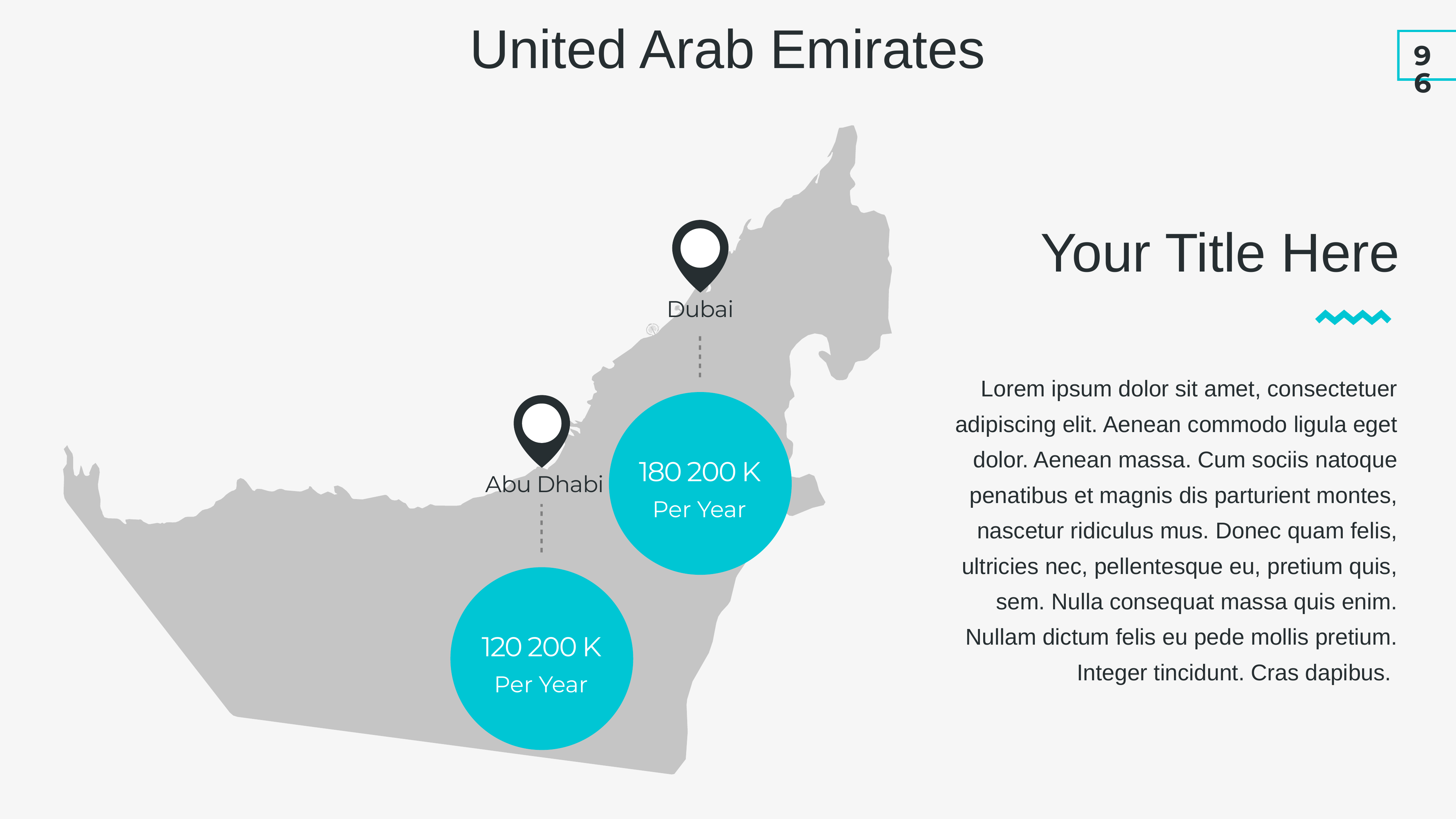

United Arab Emirates
96

Your Title Here
Dubai

Lorem ipsum dolor sit amet, consectetuer adipiscing elit. Aenean commodo ligula eget dolor. Aenean massa. Cum sociis natoque penatibus et magnis dis parturient montes, nascetur ridiculus mus. Donec quam felis, ultricies nec, pellentesque eu, pretium quis, sem. Nulla consequat massa quis enim. Nullam dictum felis eu pede mollis pretium. Integer tincidunt. Cras dapibus.

180 200 K
 Abu Dhabi
Per Year

120 200 K
Per Year